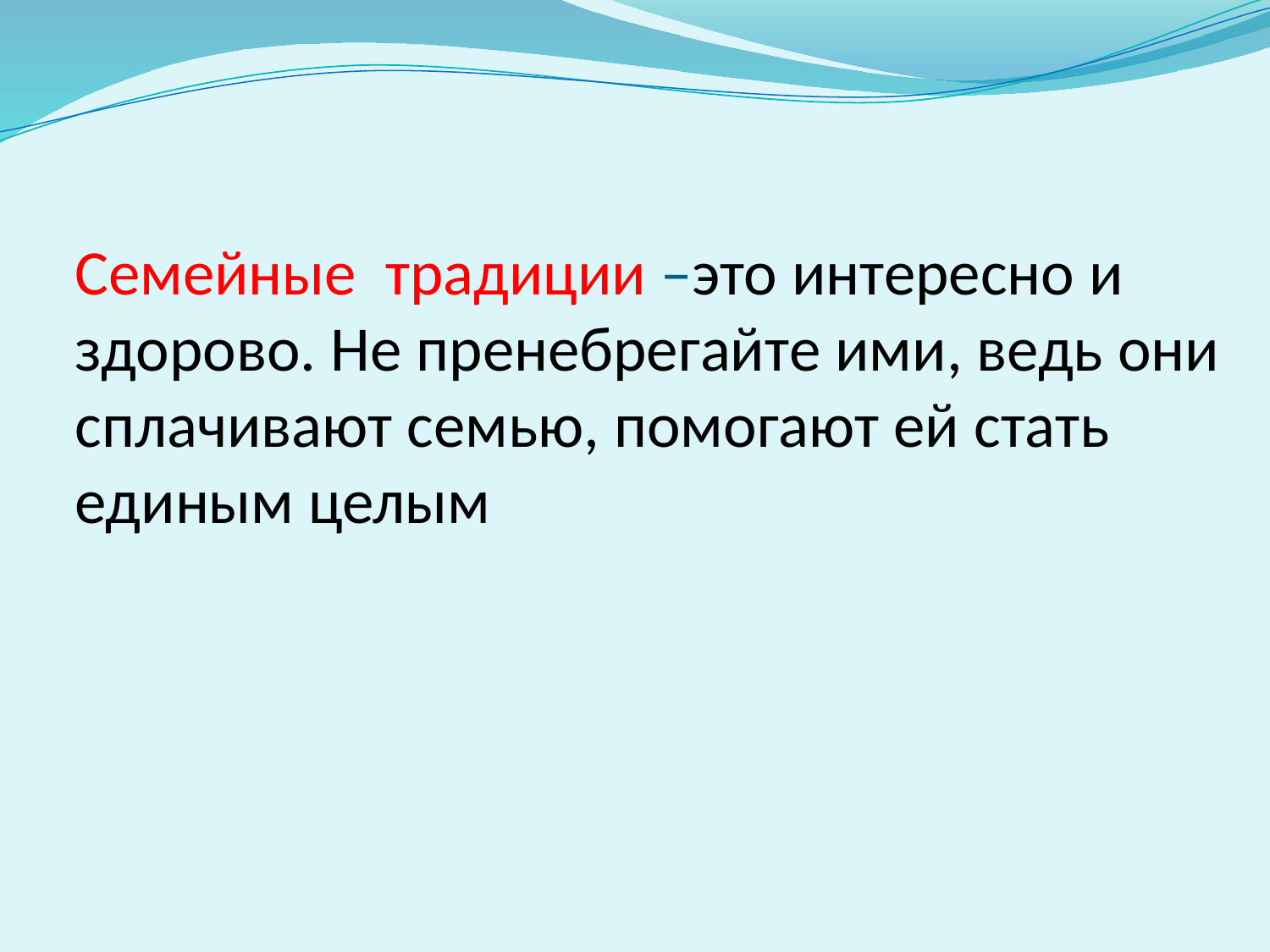

# Семейные  традиции –это интересно и здорово. Не пренебрегайте ими, ведь они сплачивают семью, помогают ей стать единым целым